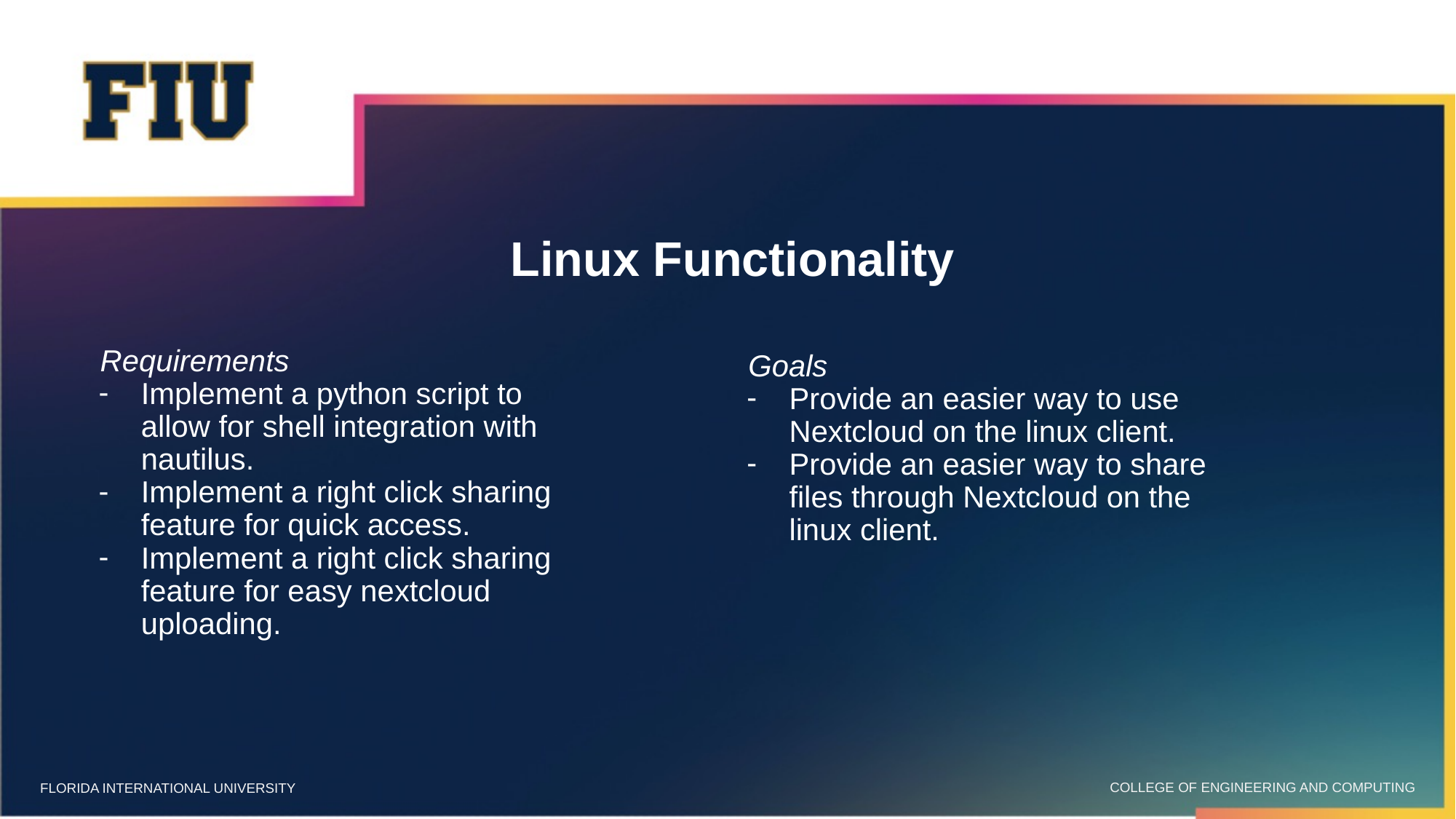

# Linux Functionality
Goals
Provide an easier way to use Nextcloud on the linux client.
Provide an easier way to share files through Nextcloud on the linux client.
Requirements
Implement a python script to allow for shell integration with nautilus.
Implement a right click sharing feature for quick access.
Implement a right click sharing feature for easy nextcloud uploading.